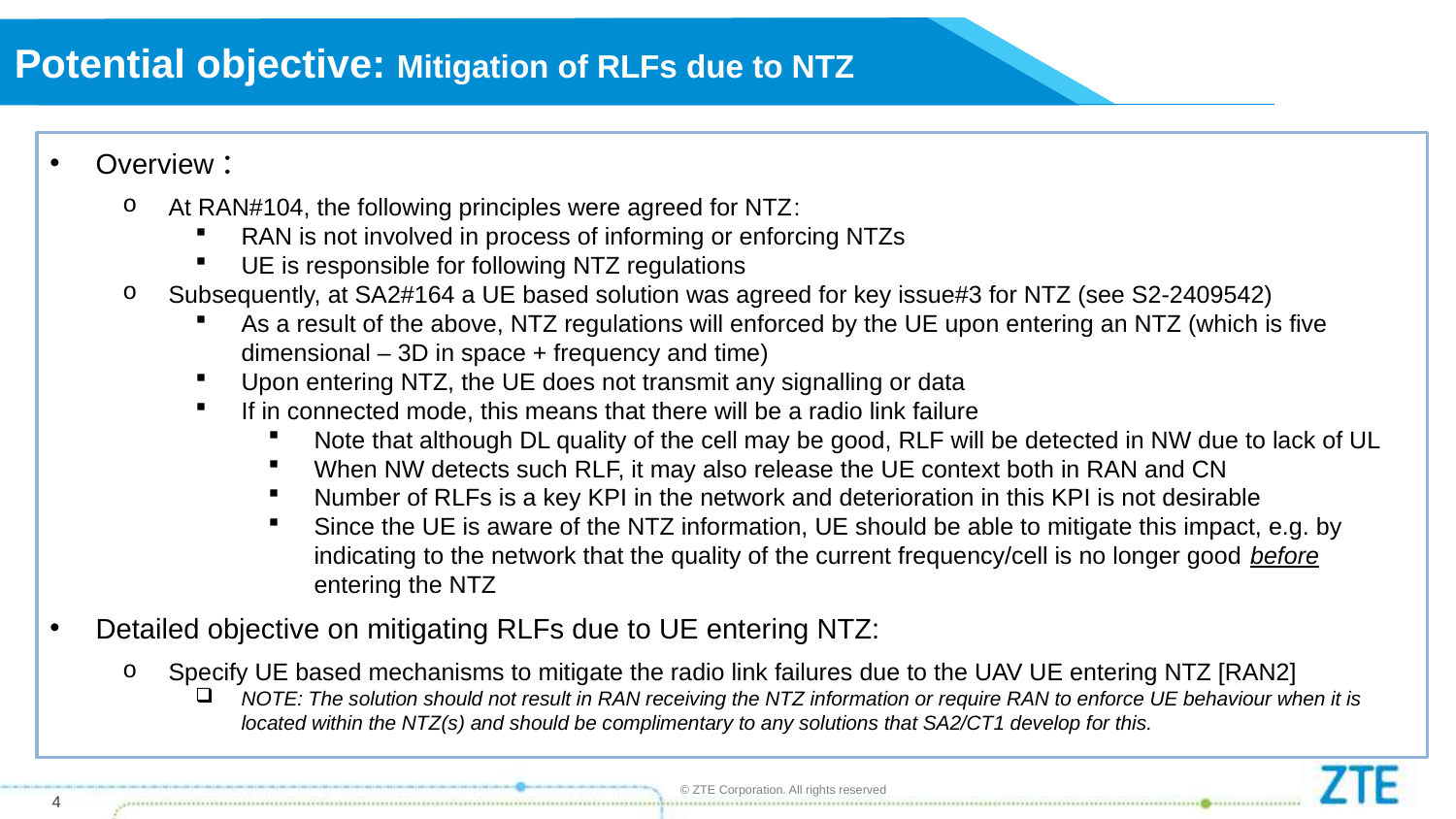

Potential objective: Mitigation of RLFs due to NTZ

Overview：
At RAN#104, the following principles were agreed for NTZ:
RAN is not involved in process of informing or enforcing NTZs
UE is responsible for following NTZ regulations
Subsequently, at SA2#164 a UE based solution was agreed for key issue#3 for NTZ (see S2-2409542)
As a result of the above, NTZ regulations will enforced by the UE upon entering an NTZ (which is five dimensional – 3D in space + frequency and time)
Upon entering NTZ, the UE does not transmit any signalling or data
If in connected mode, this means that there will be a radio link failure
Note that although DL quality of the cell may be good, RLF will be detected in NW due to lack of UL
When NW detects such RLF, it may also release the UE context both in RAN and CN
Number of RLFs is a key KPI in the network and deterioration in this KPI is not desirable
Since the UE is aware of the NTZ information, UE should be able to mitigate this impact, e.g. by indicating to the network that the quality of the current frequency/cell is no longer good before entering the NTZ
Detailed objective on mitigating RLFs due to UE entering NTZ:
Specify UE based mechanisms to mitigate the radio link failures due to the UAV UE entering NTZ [RAN2]
NOTE: The solution should not result in RAN receiving the NTZ information or require RAN to enforce UE behaviour when it is located within the NTZ(s) and should be complimentary to any solutions that SA2/CT1 develop for this.